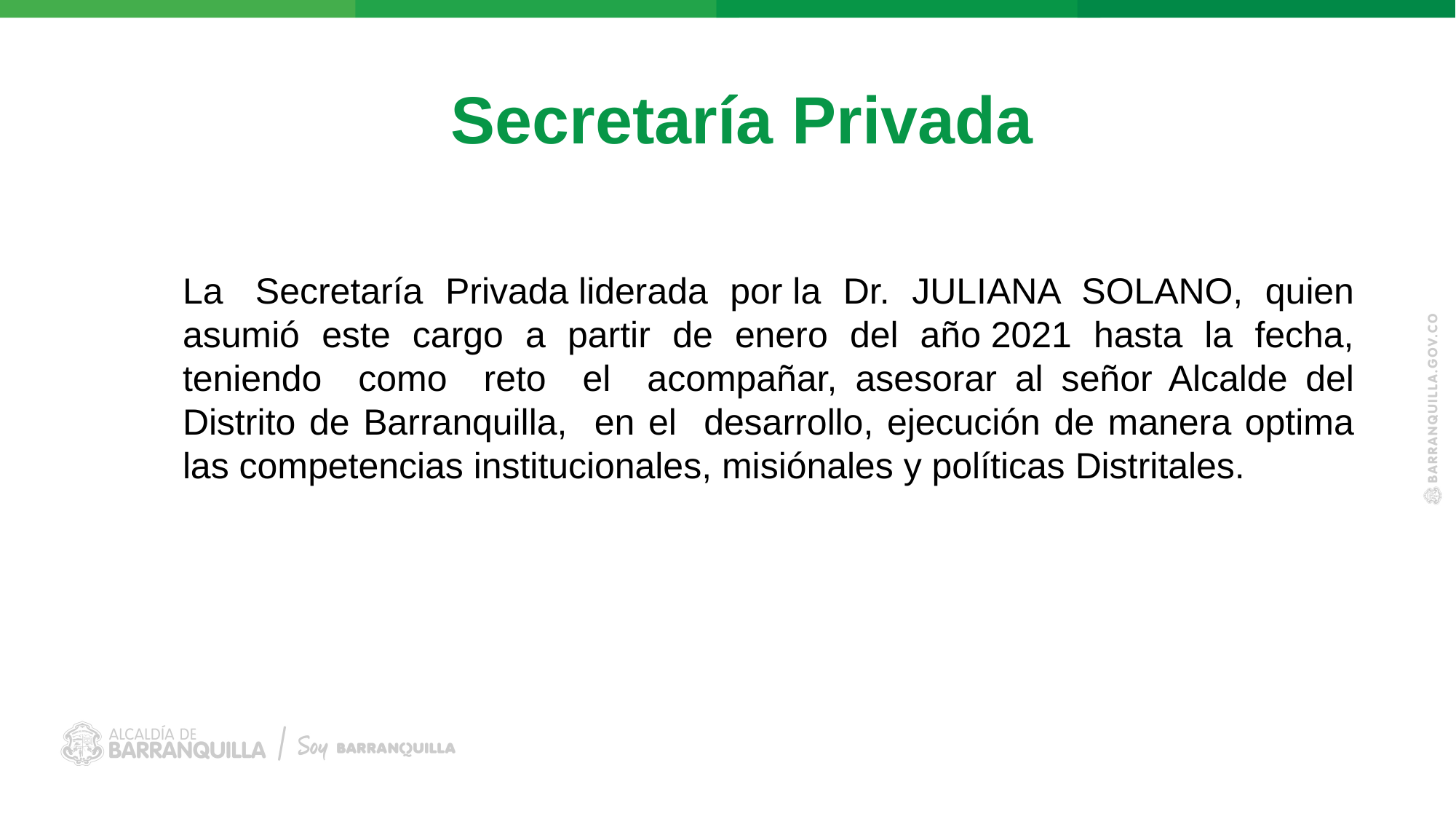

# Secretaría Privada
La  Secretaría Privada liderada por la Dr. JULIANA SOLANO, quien asumió este cargo a partir de enero del año 2021 hasta la fecha, teniendo  como  reto  el  acompañar, asesorar al señor Alcalde del Distrito de Barranquilla,  en el  desarrollo, ejecución de manera optima las competencias institucionales, misiónales y políticas Distritales.